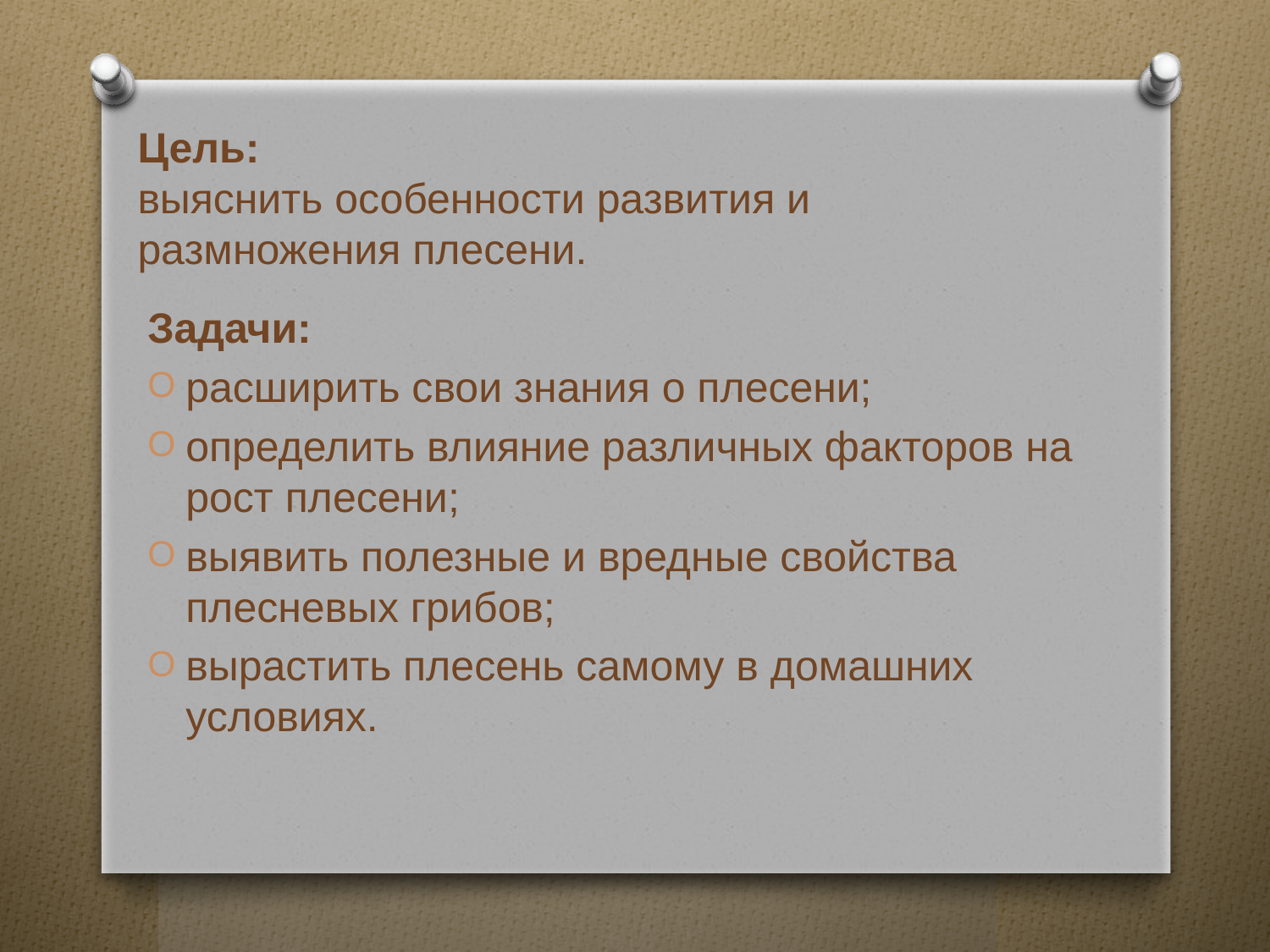

# Цель: выяснить особенности развития и размножения плесени.
Задачи:
расширить свои знания о плесени;
определить влияние различных факторов на рост плесени;
выявить полезные и вредные свойства плесневых грибов;
вырастить плесень самому в домашних условиях.